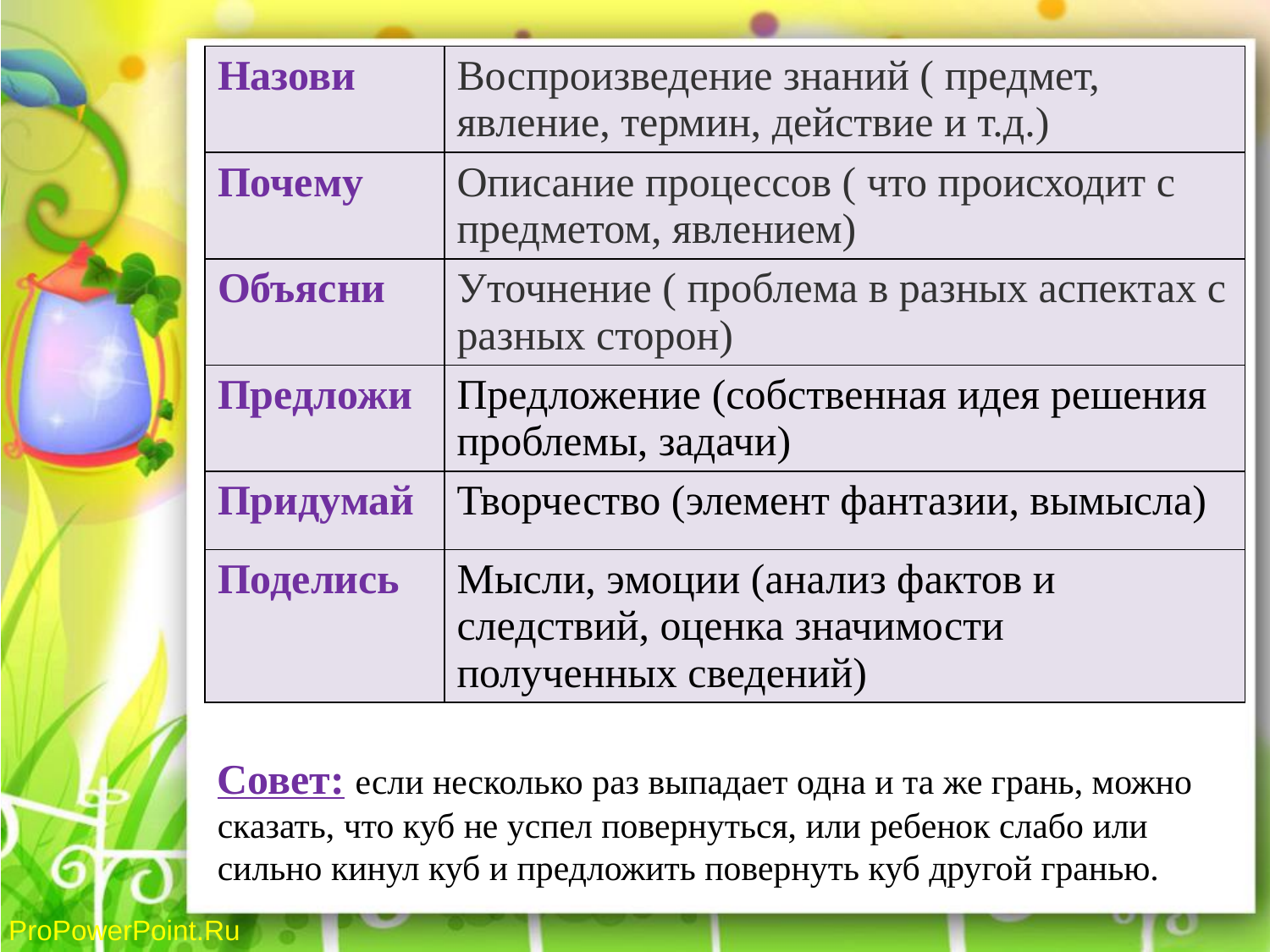

| Назови | Воспроизведение знаний ( предмет, явление, термин, действие и т.д.) |
| --- | --- |
| Почему | Описание процессов ( что происходит с предметом, явлением) |
| Объясни | Уточнение ( проблема в разных аспектах с разных сторон) |
| Предложи | Предложение (собственная идея решения проблемы, задачи) |
| Придумай | Творчество (элемент фантазии, вымысла) |
| Поделись | Мысли, эмоции (анализ фактов и следствий, оценка значимости полученных сведений) |
Совет: если несколько раз выпадает одна и та же грань, можно сказать, что куб не успел повернуться, или ребенок слабо или сильно кинул куб и предложить повернуть куб другой гранью.